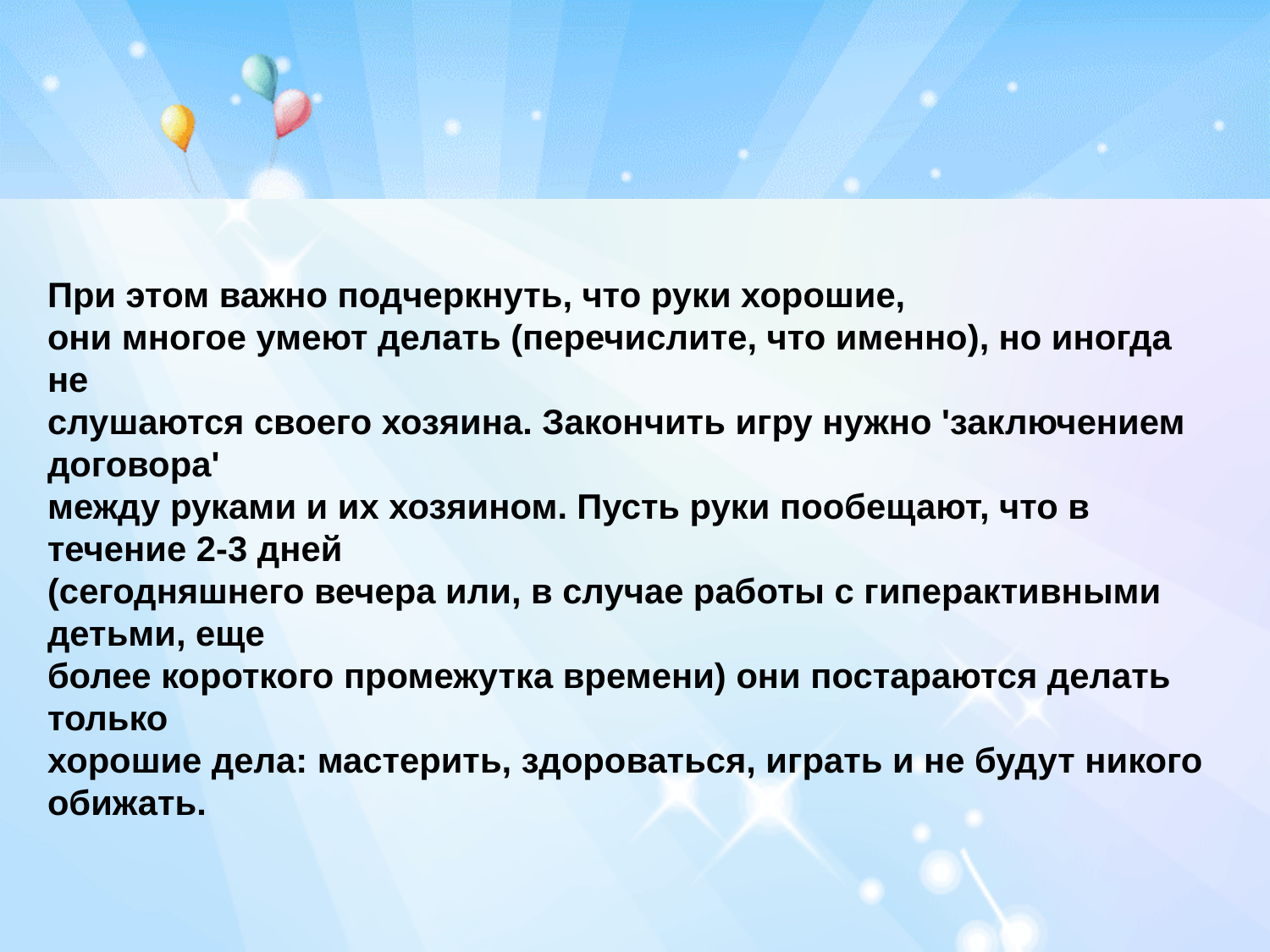

При этом важно подчеркнуть, что руки хорошие,
они многое умеют делать (перечислите, что именно), но иногда не
слушаются своего хозяина. Закончить игру нужно 'заключением договора'
между руками и их хозяином. Пусть руки пообещают, что в течение 2-3 дней
(сегодняшнего вечера или, в случае работы с гиперактивными детьми, еще
более короткого промежутка времени) они постараются делать только
хорошие дела: мастерить, здороваться, играть и не будут никого обижать.